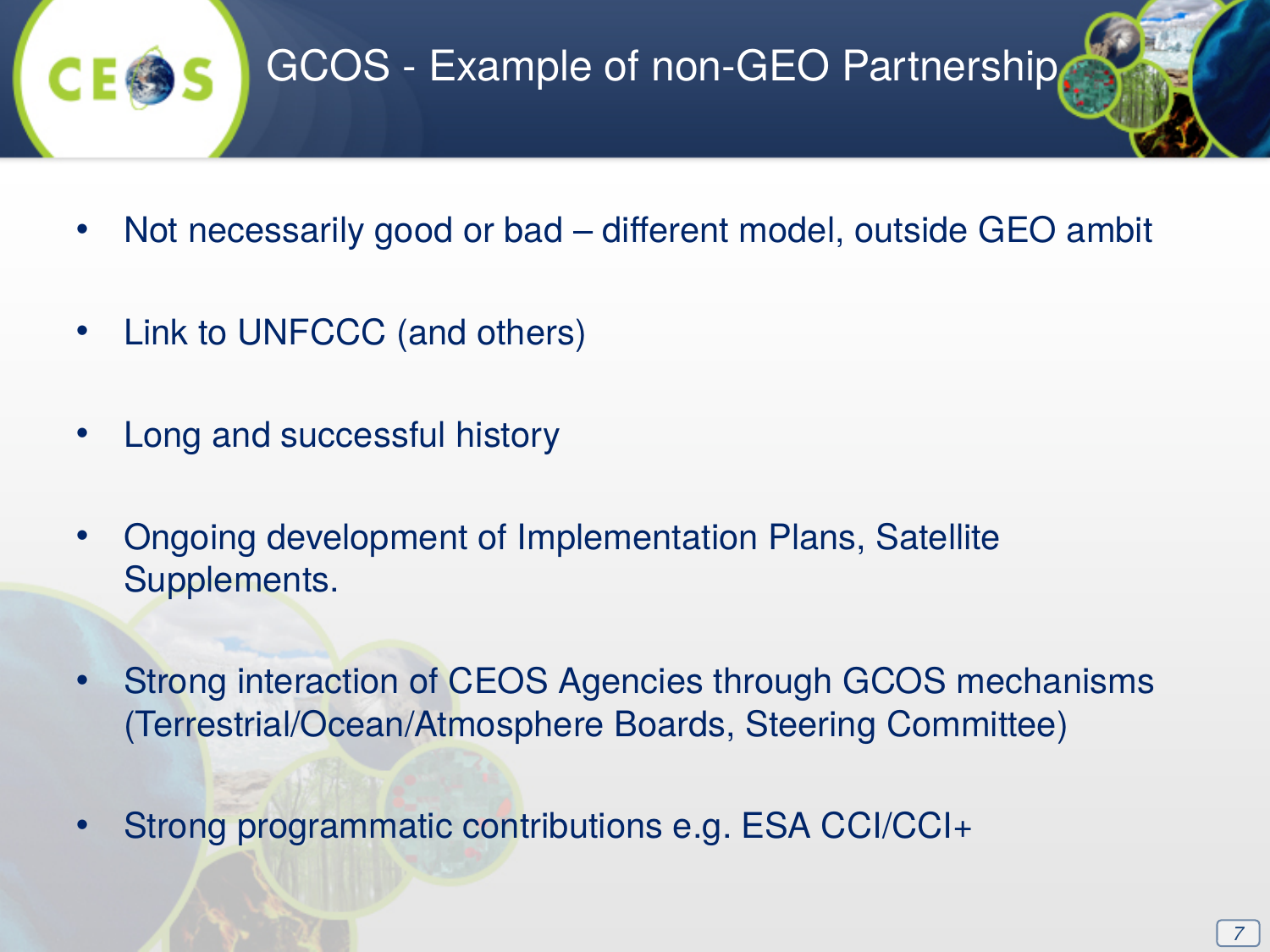

GCOS - Example of non-GEO Partnership
Not necessarily good or bad – different model, outside GEO ambit

Link to UNFCCC (and others)

Long and successful history

Ongoing development of Implementation Plans, Satellite Supplements.

Strong interaction of CEOS Agencies through GCOS mechanisms (Terrestrial/Ocean/Atmosphere Boards, Steering Committee)

Strong programmatic contributions e.g. ESA CCI/CCI+
7